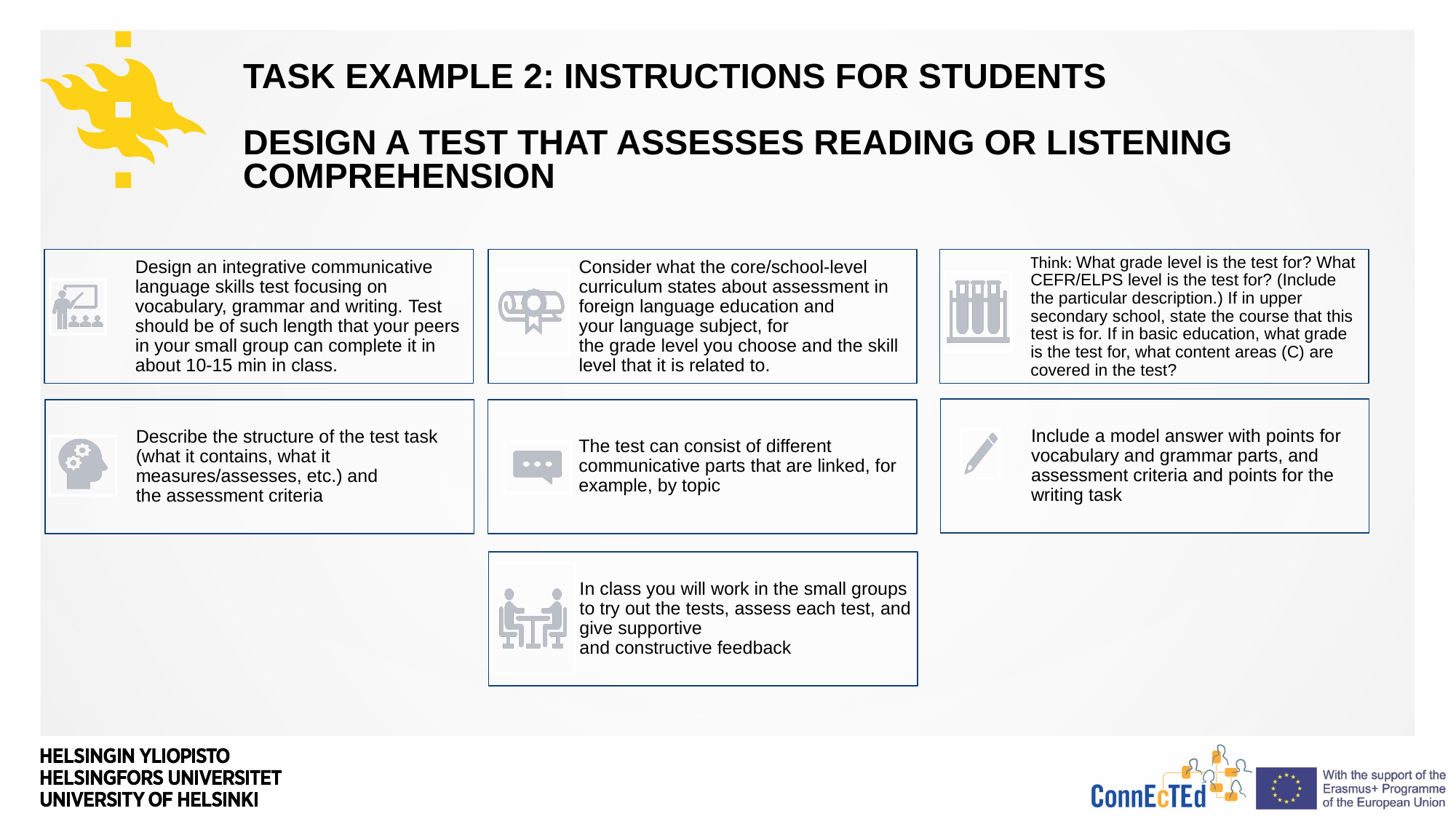

# Task example 2: INSTRUCTIONS FOR STUDENTS DESIGN A TEST THAT ASSESSES READING OR LISTENING COMPREHENSION
Design an integrative communicative language skills test focusing on vocabulary, grammar and writing. Test should be of such length that your peers in your small group can complete it in about 10-15 min in class.
Consider what the core/school-level curriculum states about assessment in foreign language education and your language subject, for the grade level you choose and the skill level that it is related to.
Think: What grade level is the test for? What CEFR/ELPS level is the test for? (Include the particular description.) If in upper secondary school, state the course that this test is for. If in basic education, what grade is the test for, what content areas (C) are covered in the test?
Describe the structure of the test task (what it contains, what it measures/assesses, etc.) and the assessment criteria
The test can consist of different communicative parts that are linked, for example, by topic
Include a model answer with points for vocabulary and grammar parts, and assessment criteria and points for the writing task
In class you will work in the small groups to try out the tests, assess each test, and give supportive and constructive feedback